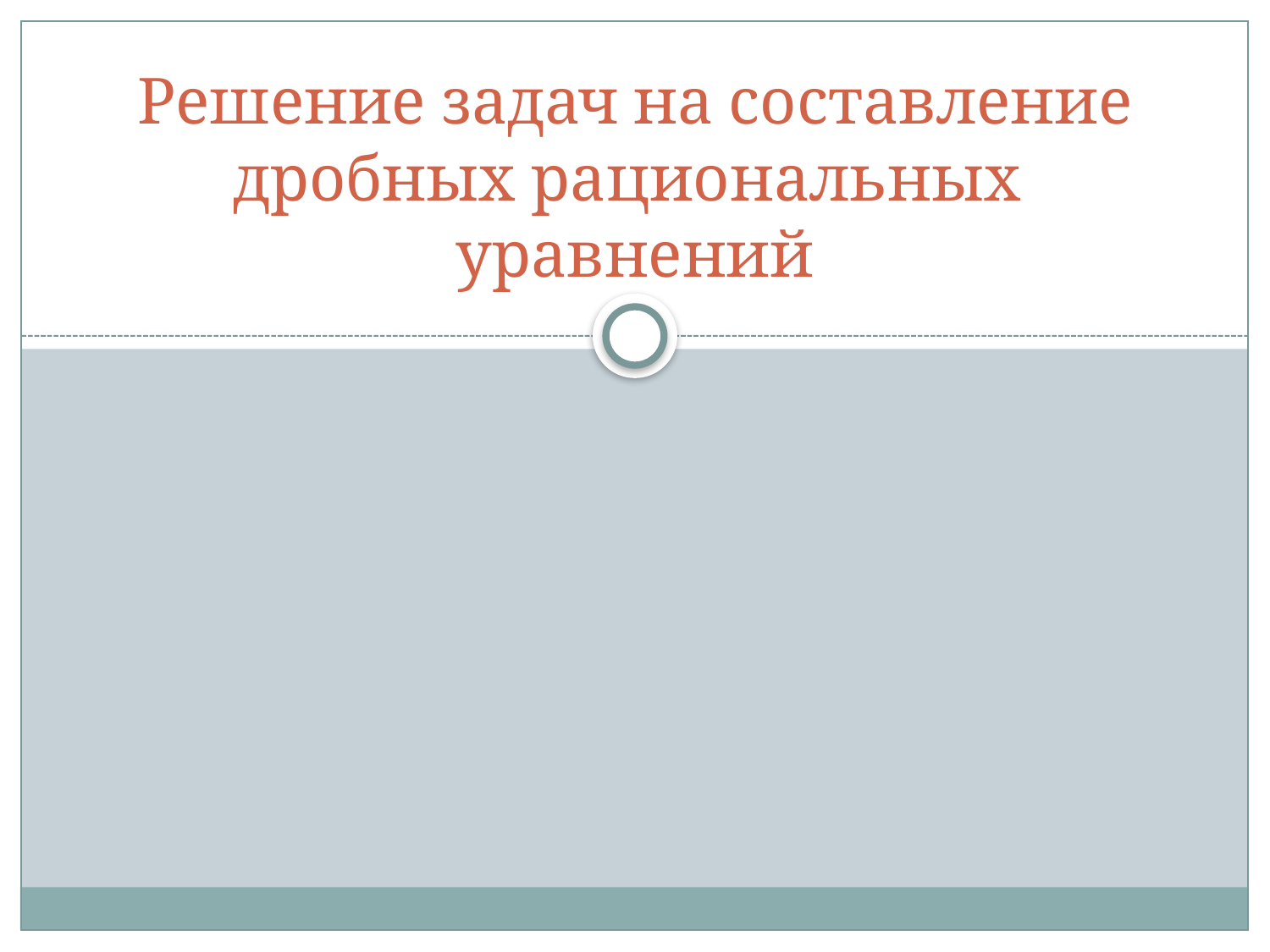

# Решение задач на составление дробных рациональных  уравнений